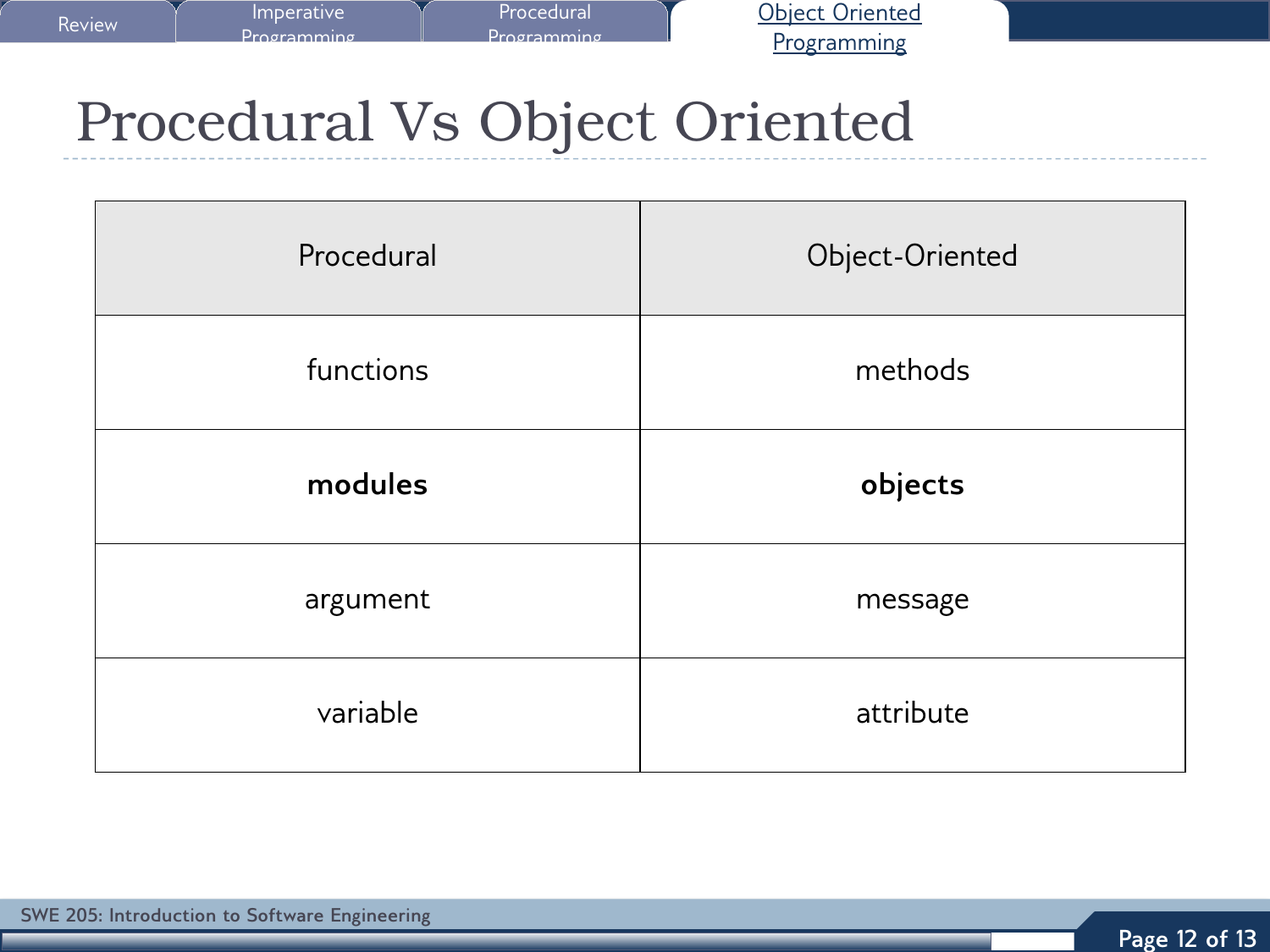

Review
Imperative Programming
Procedural Programming
Object Oriented Programming
# Procedural Vs Object Oriented
| Procedural | Object-Oriented |
| --- | --- |
| functions | methods |
| modules | objects |
| argument | message |
| variable | attribute |
Page 12 of 13